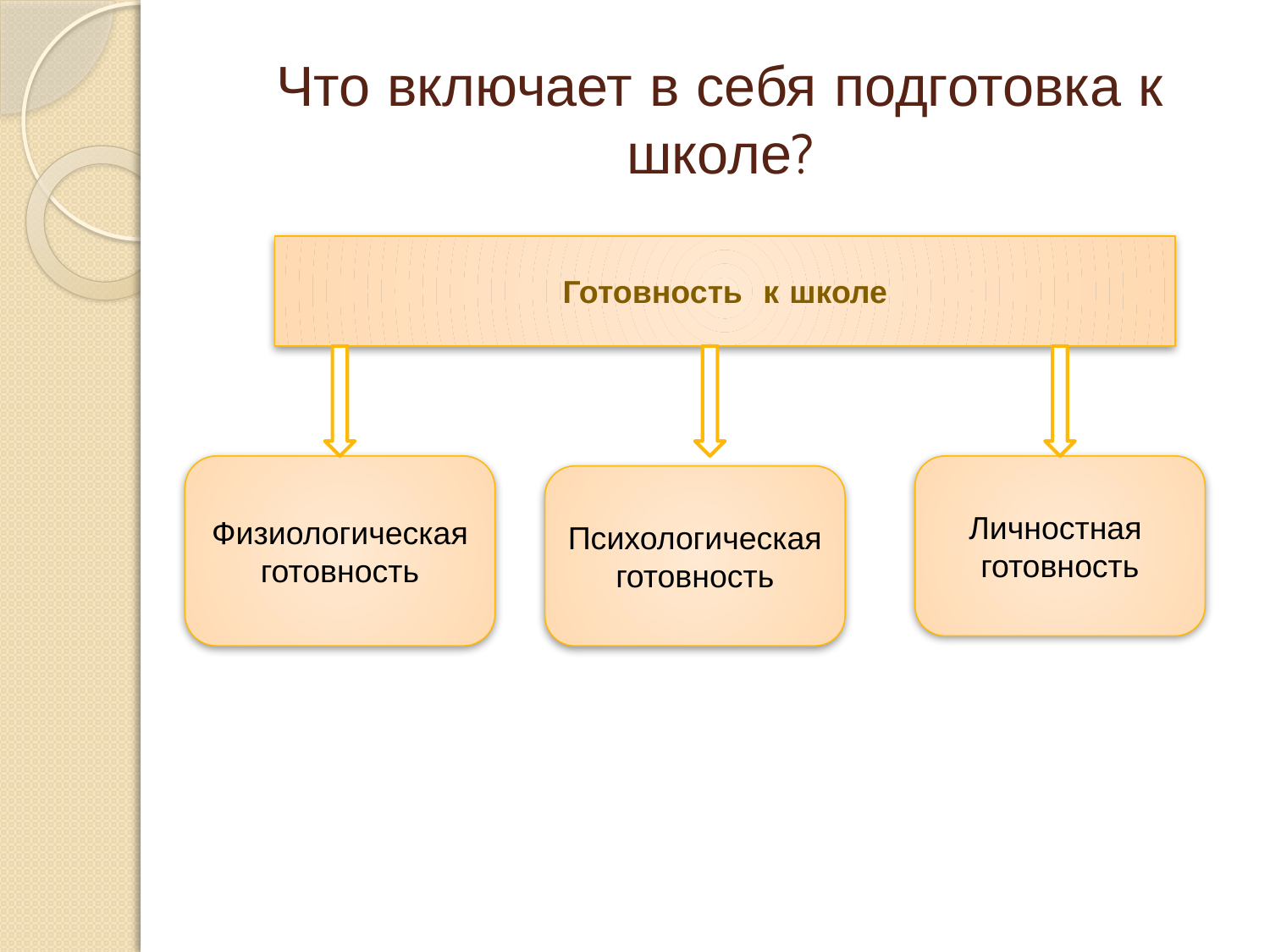

# Что включает в себя подготовка к школе?
Готовность  к школе

Физиологическая готовность
Личностная  готовность
Психологическая готовность